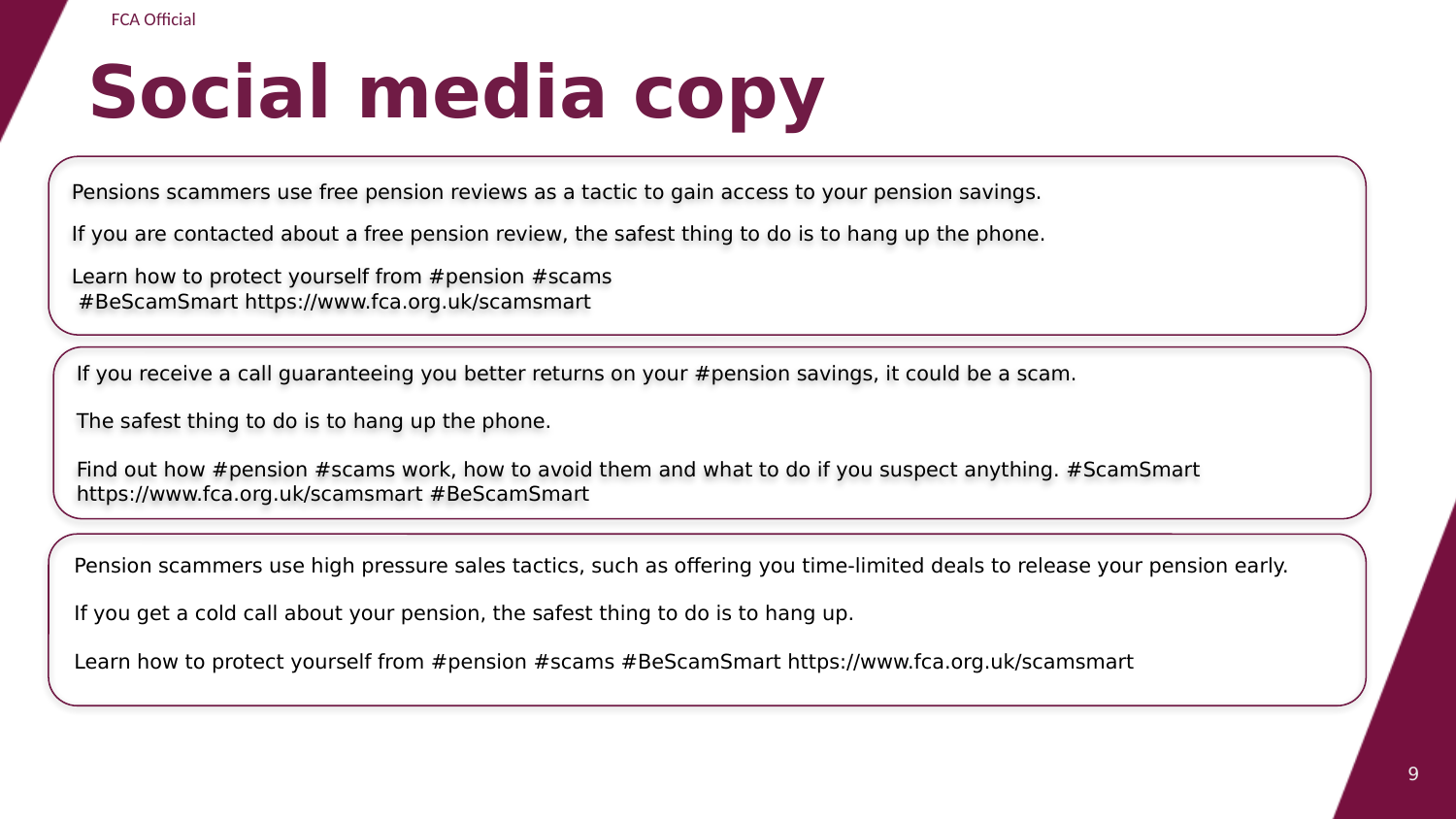

# Social media copy
Pensions scammers use free pension reviews as a tactic to gain access to your pension savings.
If you are contacted about a free pension review, the safest thing to do is to hang up the phone.
Learn how to protect yourself from #pension #scams
 #BeScamSmart https://www.fca.org.uk/scamsmart
If you receive a call guaranteeing you better returns on your #pension savings, it could be a scam.

The safest thing to do is to hang up the phone.

Find out how #pension #scams work, how to avoid them and what to do if you suspect anything. #ScamSmart
https://www.fca.org.uk/scamsmart #BeScamSmart

Pension scammers use high pressure sales tactics, such as offering you time-limited deals to release your pension early.

If you get a cold call about your pension, the safest thing to do is to hang up.

Learn how to protect yourself from #pension #scams #BeScamSmart https://www.fca.org.uk/scamsmart
9